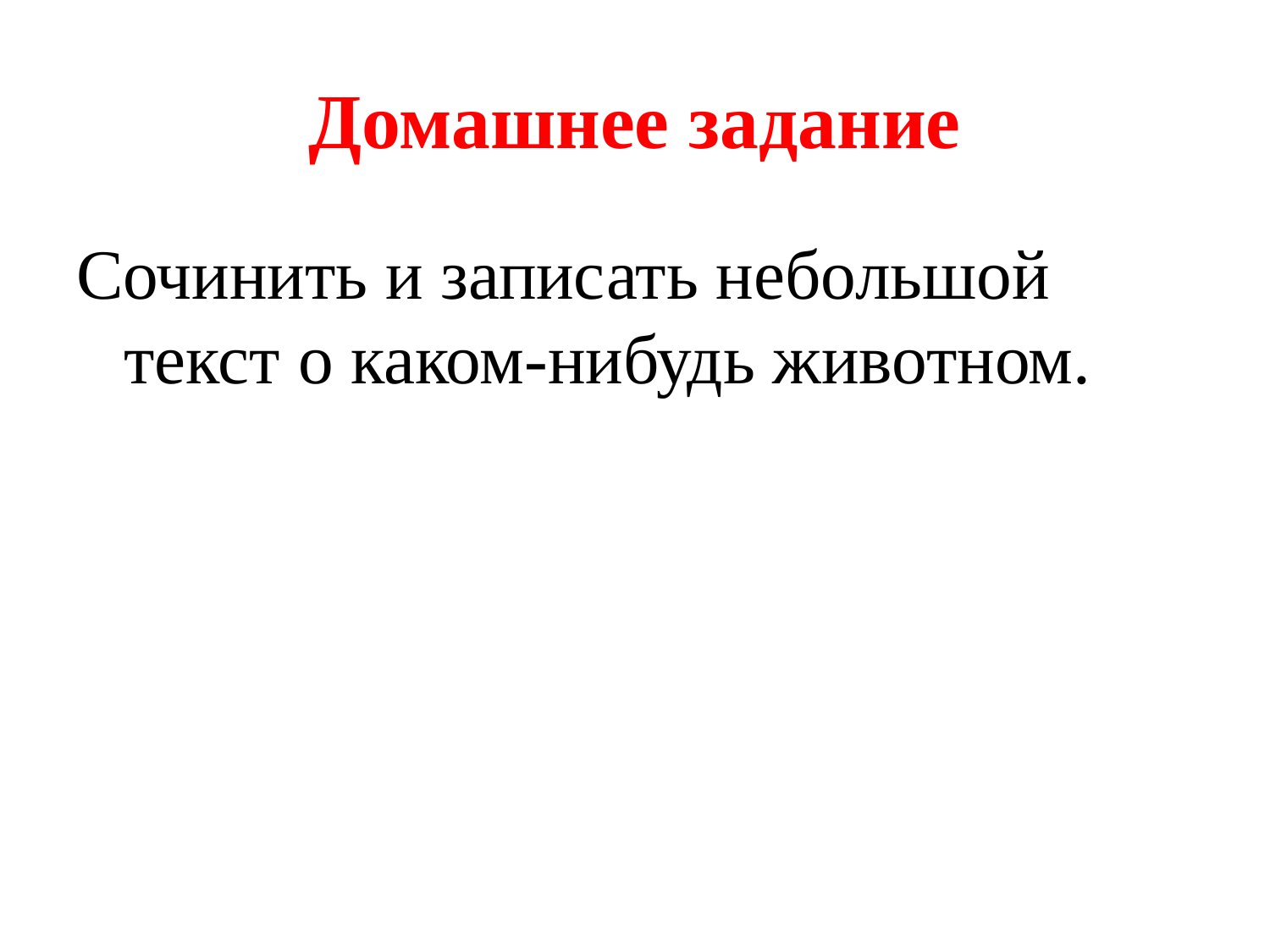

# Домашнее задание
Сочинить и записать небольшой текст о каком-нибудь животном.